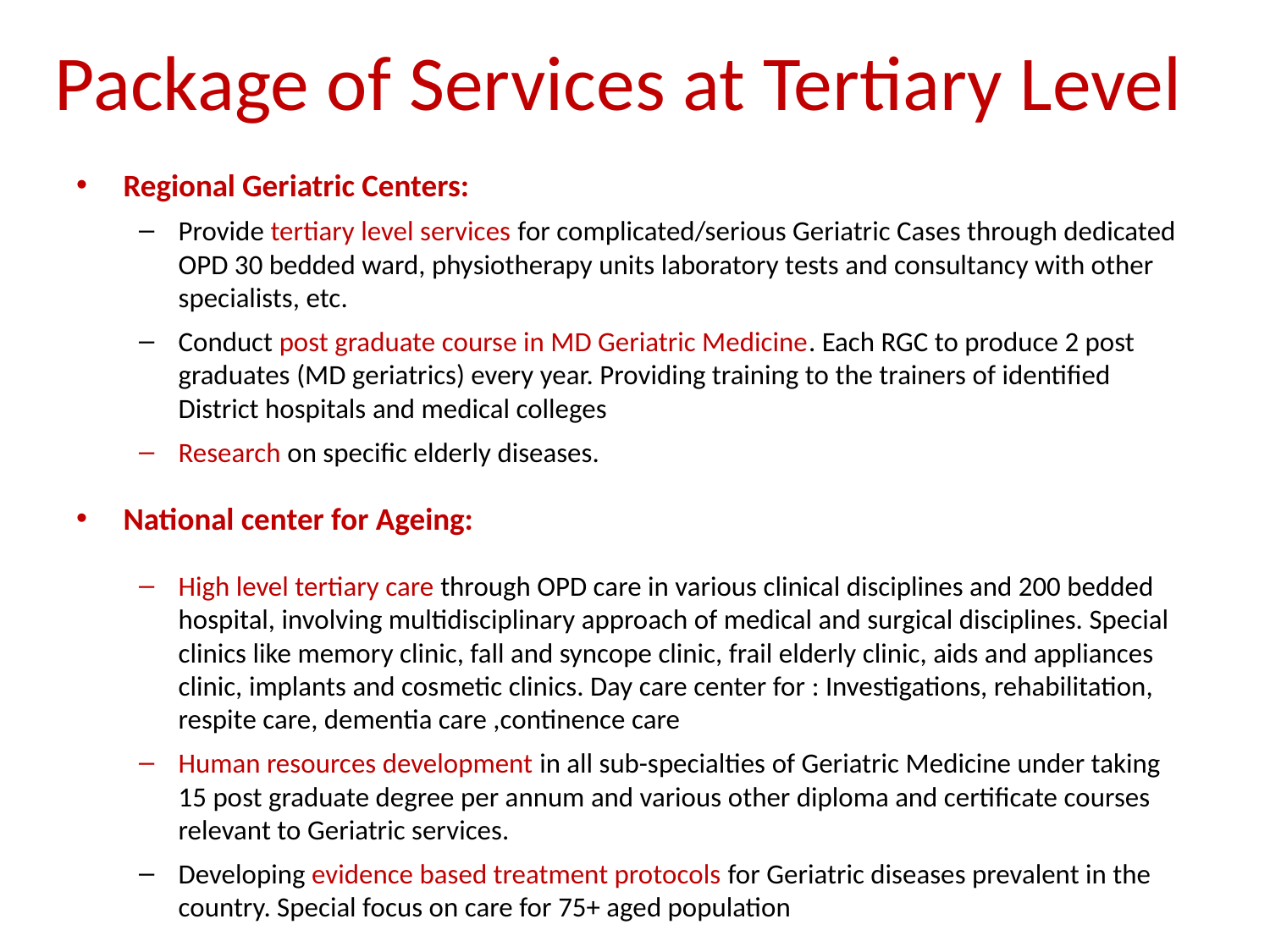

# Package of Services at Tertiary Level
Regional Geriatric Centers:
Provide tertiary level services for complicated/serious Geriatric Cases through dedicated OPD 30 bedded ward, physiotherapy units laboratory tests and consultancy with other specialists, etc.
Conduct post graduate course in MD Geriatric Medicine. Each RGC to produce 2 post graduates (MD geriatrics) every year. Providing training to the trainers of identified District hospitals and medical colleges
Research on specific elderly diseases.
National center for Ageing:
High level tertiary care through OPD care in various clinical disciplines and 200 bedded hospital, involving multidisciplinary approach of medical and surgical disciplines. Special clinics like memory clinic, fall and syncope clinic, frail elderly clinic, aids and appliances clinic, implants and cosmetic clinics. Day care center for : Investigations, rehabilitation, respite care, dementia care ,continence care
Human resources development in all sub-specialties of Geriatric Medicine under taking 15 post graduate degree per annum and various other diploma and certificate courses relevant to Geriatric services.
Developing evidence based treatment protocols for Geriatric diseases prevalent in the country. Special focus on care for 75+ aged population